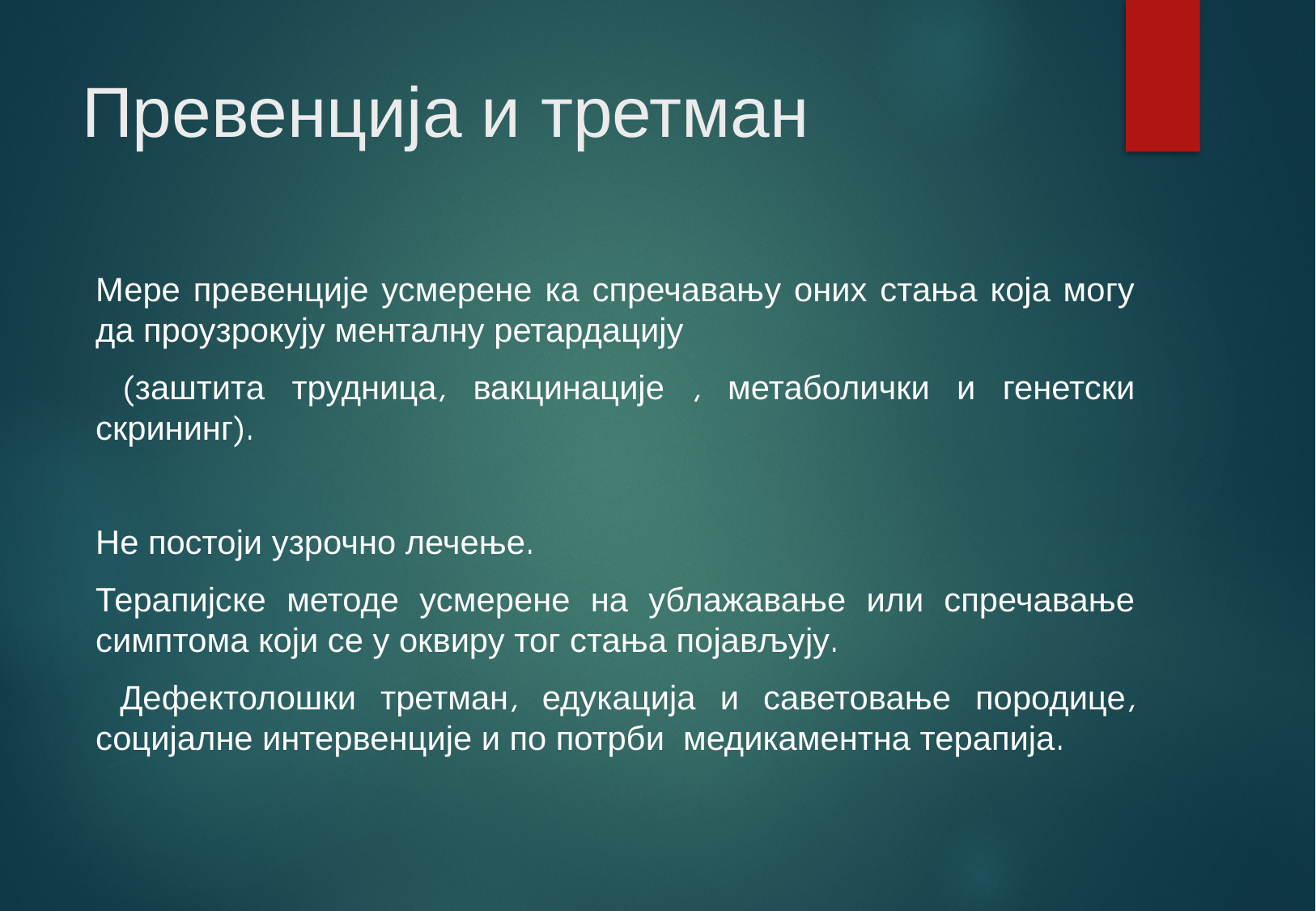

# Превенција и третман
Мере превенције усмерене ка спречавању оних стања која могу да проузрокују менталну ретардацију
 (заштита трудница, вакцинације , метаболички и генетски скрининг).

Не постоји узрочно лечење.
Терапијске методе усмерене на ублажавање или спречавање симптома који се у оквиру тог стања појављују.
 Дефектолошки третман, едукација и саветовање породице, социјалне интервенције и по потрби  медикаментна терапија.